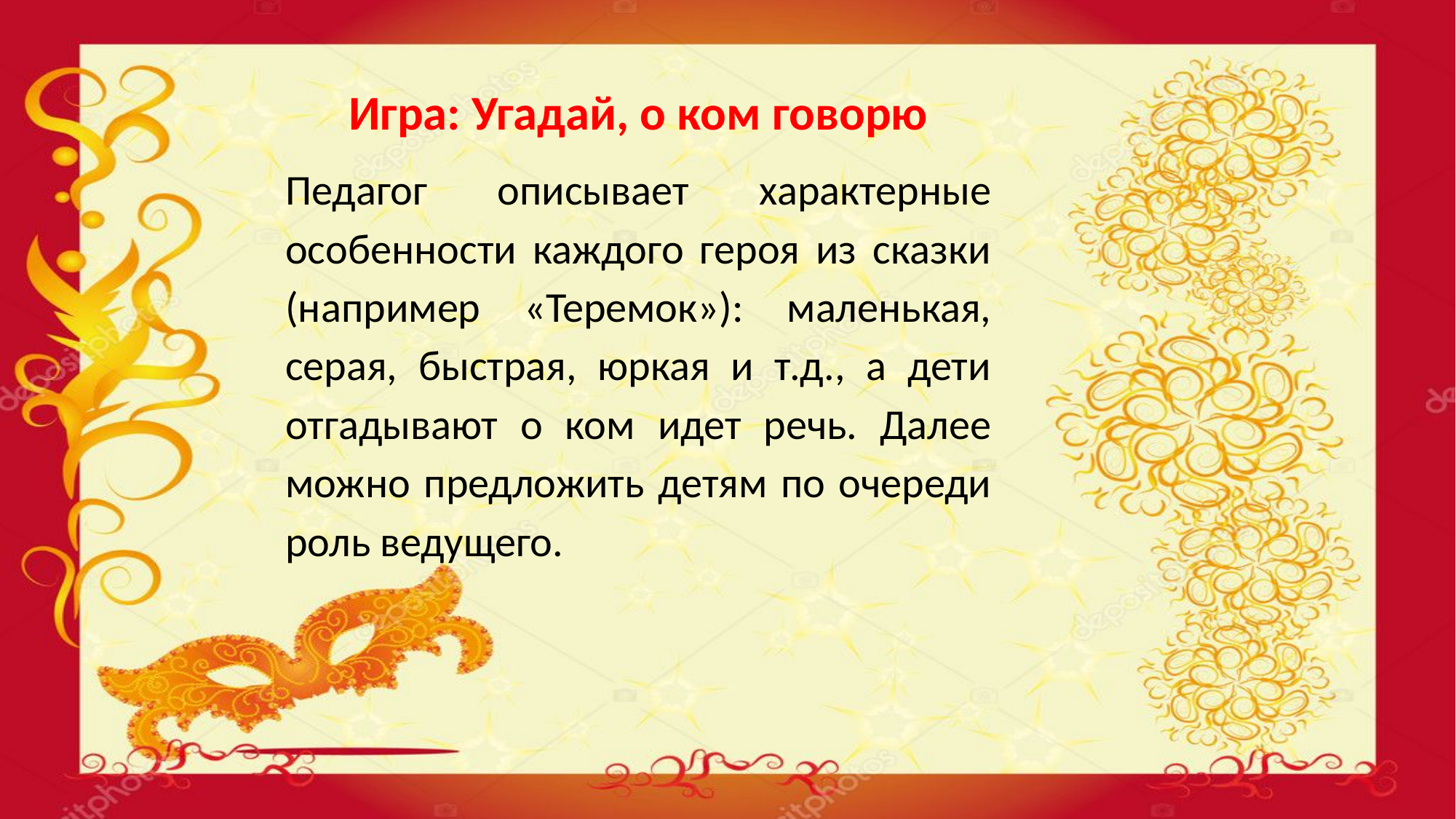

Игра: Угадай, о ком говорю
Педагог описывает характерные особенности каждого героя из сказки (например «Теремок»): маленькая, серая, быстрая, юркая и т.д., а дети отгадывают о ком идет речь. Далее можно предложить детям по очереди роль ведущего.